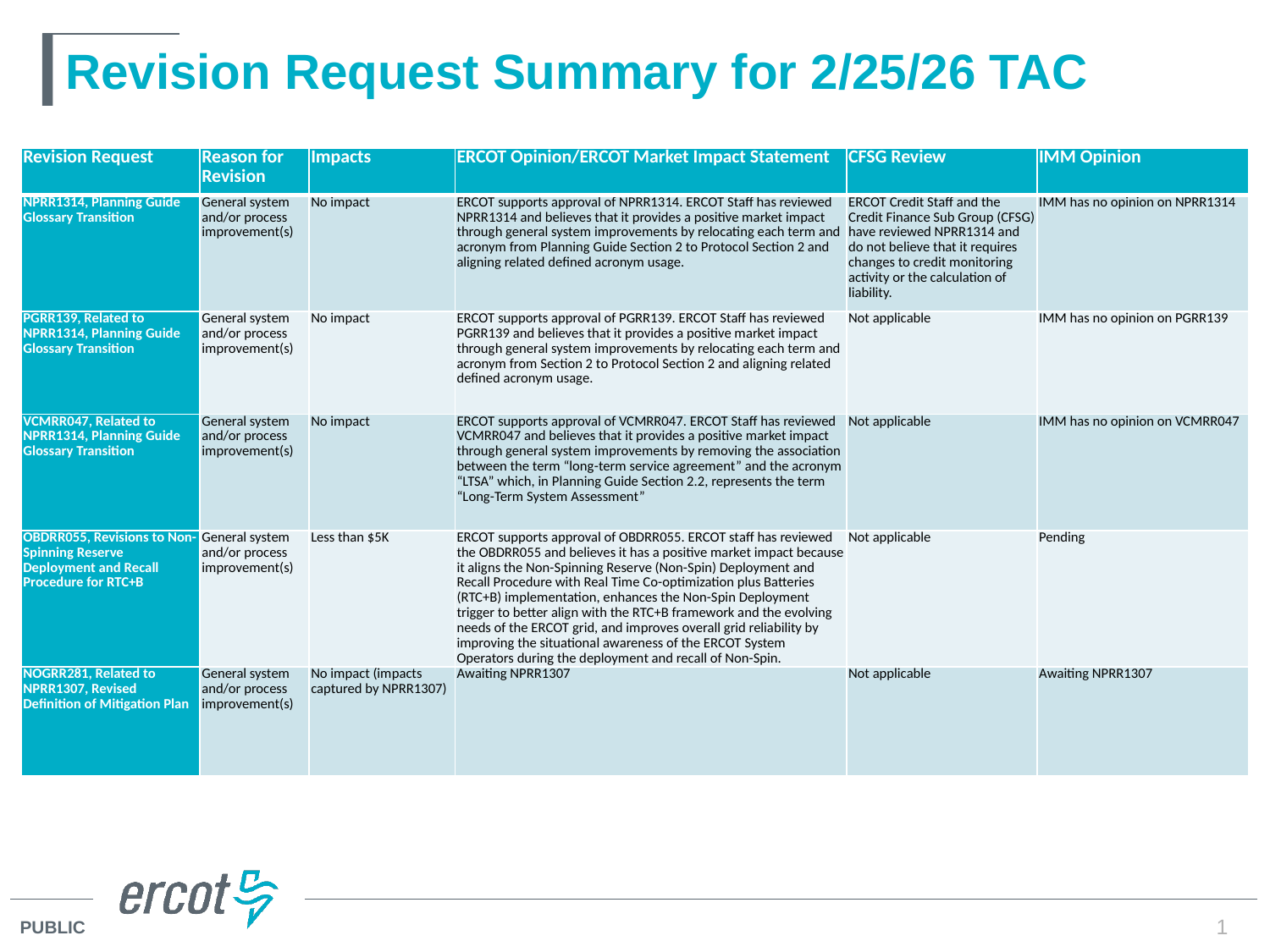

# Revision Request Summary for 2/25/26 TAC
| Revision Request | Reason for Revision | Impacts | ERCOT Opinion/ERCOT Market Impact Statement | CFSG Review | IMM Opinion |
| --- | --- | --- | --- | --- | --- |
| NPRR1314, Planning Guide Glossary Transition | General system and/or process improvement(s) | No impact | ERCOT supports approval of NPRR1314. ERCOT Staff has reviewed NPRR1314 and believes that it provides a positive market impact through general system improvements by relocating each term and acronym from Planning Guide Section 2 to Protocol Section 2 and aligning related defined acronym usage. | ERCOT Credit Staff and the Credit Finance Sub Group (CFSG) have reviewed NPRR1314 and do not believe that it requires changes to credit monitoring activity or the calculation of liability. | IMM has no opinion on NPRR1314 |
| PGRR139, Related to NPRR1314, Planning Guide Glossary Transition | General system and/or process improvement(s) | No impact | ERCOT supports approval of PGRR139. ERCOT Staff has reviewed PGRR139 and believes that it provides a positive market impact through general system improvements by relocating each term and acronym from Section 2 to Protocol Section 2 and aligning related defined acronym usage. | Not applicable | IMM has no opinion on PGRR139 |
| VCMRR047, Related to NPRR1314, Planning Guide Glossary Transition | General system and/or process improvement(s) | No impact | ERCOT supports approval of VCMRR047. ERCOT Staff has reviewed VCMRR047 and believes that it provides a positive market impact through general system improvements by removing the association between the term “long-term service agreement” and the acronym “LTSA” which, in Planning Guide Section 2.2, represents the term “Long-Term System Assessment” | Not applicable | IMM has no opinion on VCMRR047 |
| OBDRR055, Revisions to Non-Spinning Reserve Deployment and Recall Procedure for RTC+B | General system and/or process improvement(s) | Less than $5K | ERCOT supports approval of OBDRR055. ERCOT staff has reviewed the OBDRR055 and believes it has a positive market impact because it aligns the Non-Spinning Reserve (Non-Spin) Deployment and Recall Procedure with Real Time Co-optimization plus Batteries (RTC+B) implementation, enhances the Non-Spin Deployment trigger to better align with the RTC+B framework and the evolving needs of the ERCOT grid, and improves overall grid reliability by improving the situational awareness of the ERCOT System Operators during the deployment and recall of Non-Spin. | Not applicable | Pending |
| NOGRR281, Related to NPRR1307, Revised Definition of Mitigation Plan | General system and/or process improvement(s) | No impact (impacts captured by NPRR1307) | Awaiting NPRR1307 | Not applicable | Awaiting NPRR1307 |
1